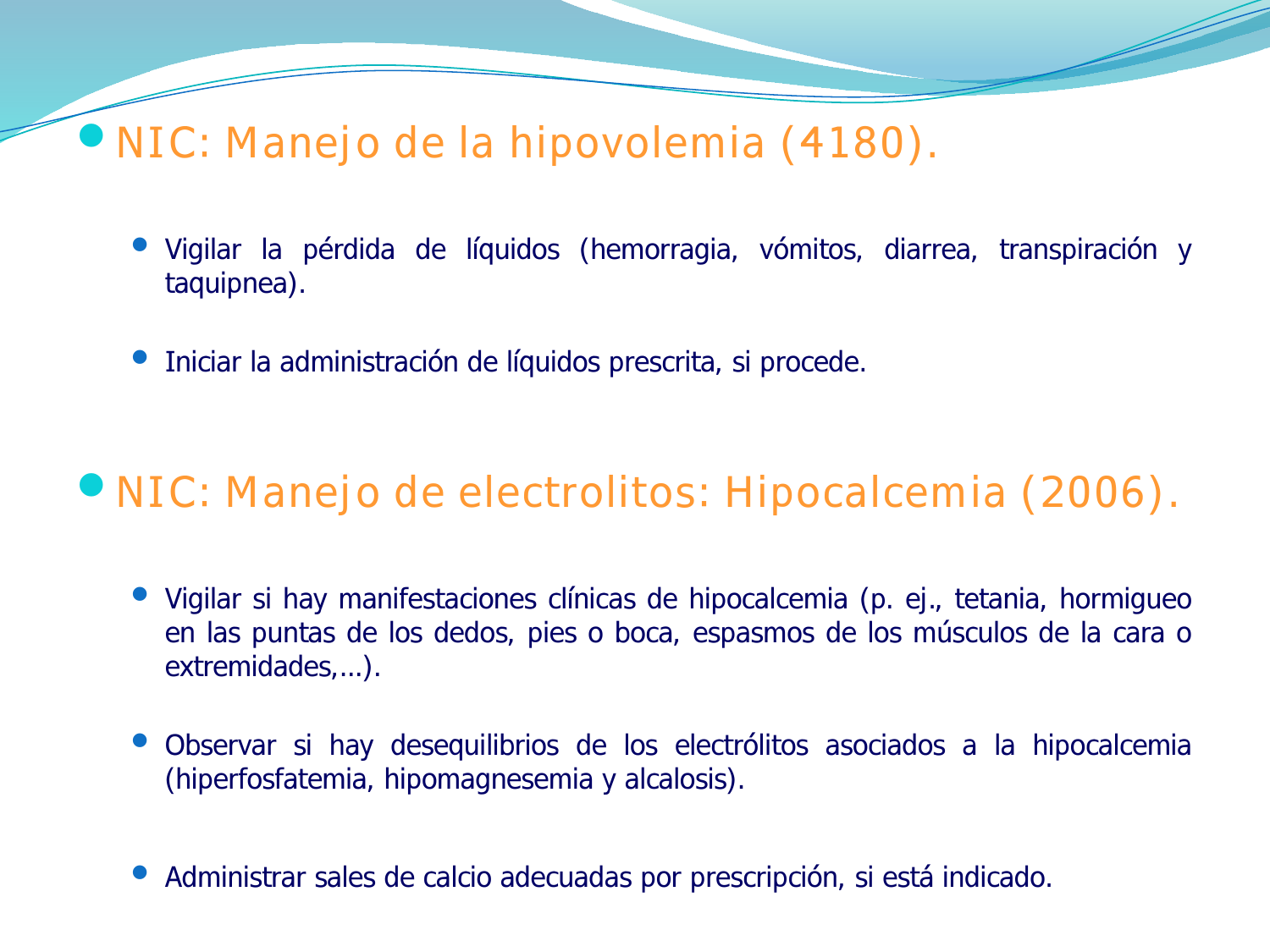

NIC: Manejo de la hipovolemia (4180).

Vigilar la pérdida de líquidos (hemorragia, vómitos, diarrea, transpiración y taquipnea).

Iniciar la administración de líquidos prescrita, si procede.

NIC: Manejo de electrolitos: Hipocalcemia (2006).

Vigilar si hay manifestaciones clínicas de hipocalcemia (p. ej., tetania, hormigueo en las puntas de los dedos, pies o boca, espasmos de los músculos de la cara o extremidades,…).

Observar si hay desequilibrios de los electrólitos asociados a la hipocalcemia (hiperfosfatemia, hipomagnesemia y alcalosis).

Administrar sales de calcio adecuadas por prescripción, si está indicado.